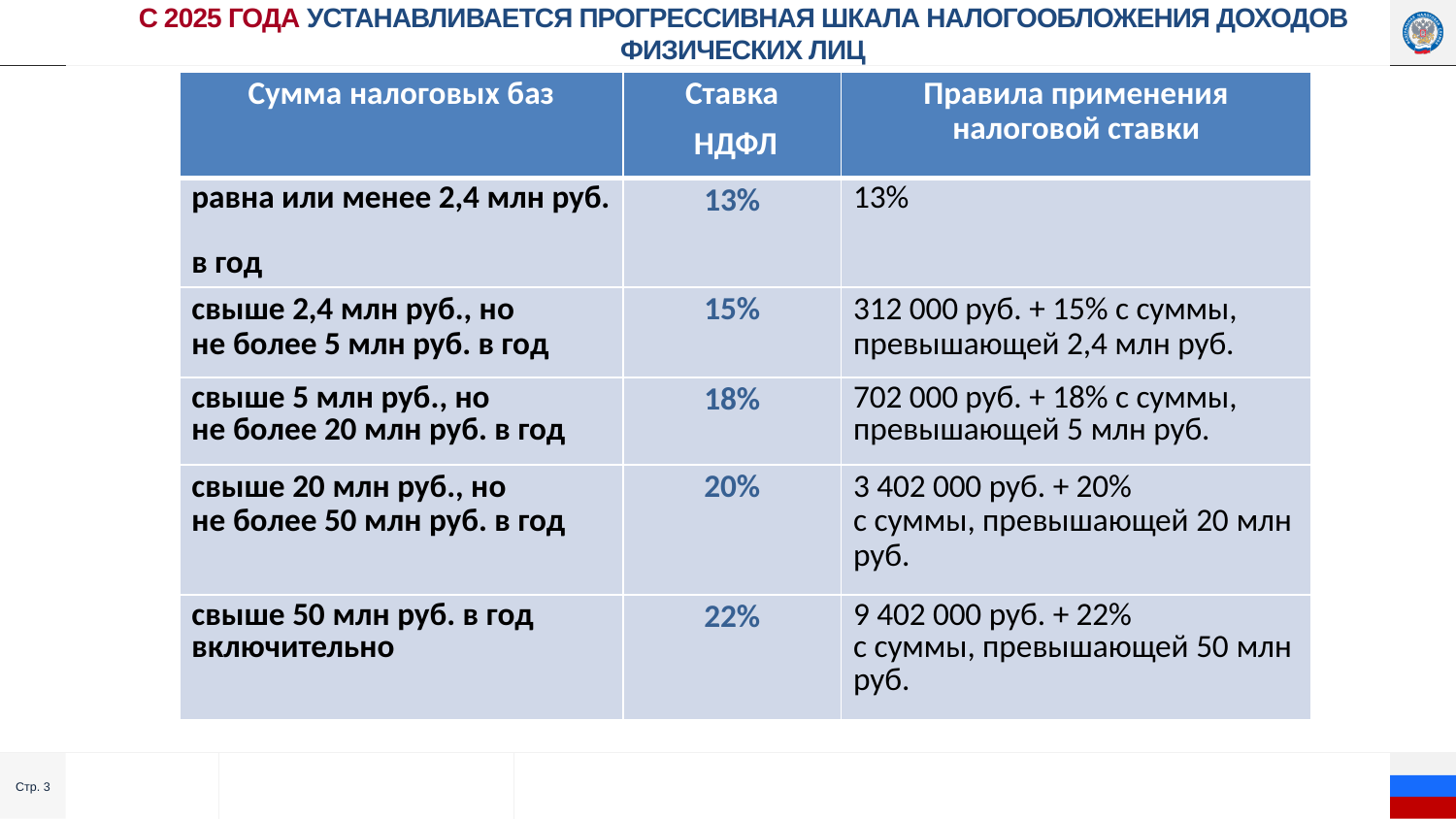

# С 2025 года устанавливается прогрессивная шкала налогообложения доходов физических лиц
| Сумма налоговых баз | Ставка НДФЛ | Правила применения налоговой ставки |
| --- | --- | --- |
| равна или менее 2,4 млн руб. в год | 13% | 13% |
| свыше 2,4 млн руб., но не более 5 млн руб. в год | 15% | 312 000 руб. + 15% с суммы, превышающей 2,4 млн руб. |
| свыше 5 млн руб., но не более 20 млн руб. в год | 18% | 702 000 руб. + 18% с суммы, превышающей 5 млн руб. |
| свыше 20 млн руб., но не более 50 млн руб. в год | 20% | 3 402 000 руб. + 20% с суммы, превышающей 20 млн руб. |
| свыше 50 млн руб. в год включительно | 22% | 9 402 000 руб. + 22% с суммы, превышающей 50 млн руб. |